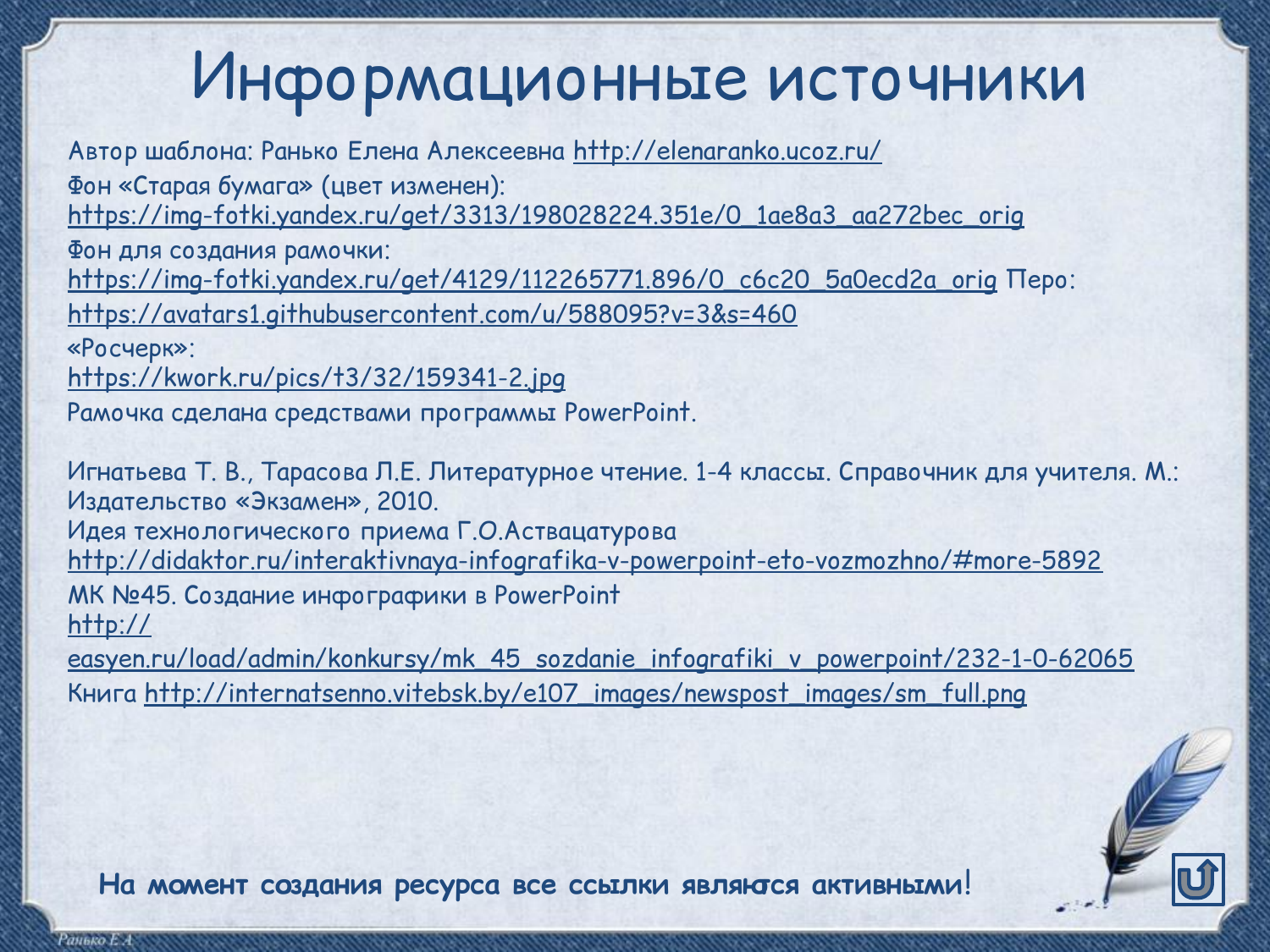

Информационные источники

Автор шаблона: Ранько Елена Алексеевна http://elenaranko.ucoz.ru/
Фон «Старая бумага» (цвет изменен):
https://img-fotki.yandex.ru/get/3313/198028224.351e/0_1ae8a3_aa272bec_orig
Фон для создания рамочки:
https://img-fotki.yandex.ru/get/4129/112265771.896/0_c6c20_5a0ecd2a_orig Перо:
https://avatars1.githubusercontent.com/u/588095?v=3&s=460
«Росчерк»:
https://kwork.ru/pics/t3/32/159341-2.jpg
Рамочка сделана средствами программы PowerPoint.

Игнатьева Т. В., Тарасова Л.Е. Литературное чтение. 1-4 классы. Справочник для учителя. М.: Издательство «Экзамен», 2010.
Идея технологического приема Г.О.Аствацатурова http://didaktor.ru/interaktivnaya-infografika-v-powerpoint-eto-vozmozhno/#more-5892
МК №45. Создание инфографики в PowerPoint
http://easyen.ru/load/admin/konkursy/mk_45_sozdanie_infografiki_v_powerpoint/232-1-0-62065
Книга http://internatsenno.vitebsk.by/e107_images/newspost_images/sm_full.png

На момент создания ресурса все ссылки являются активными!